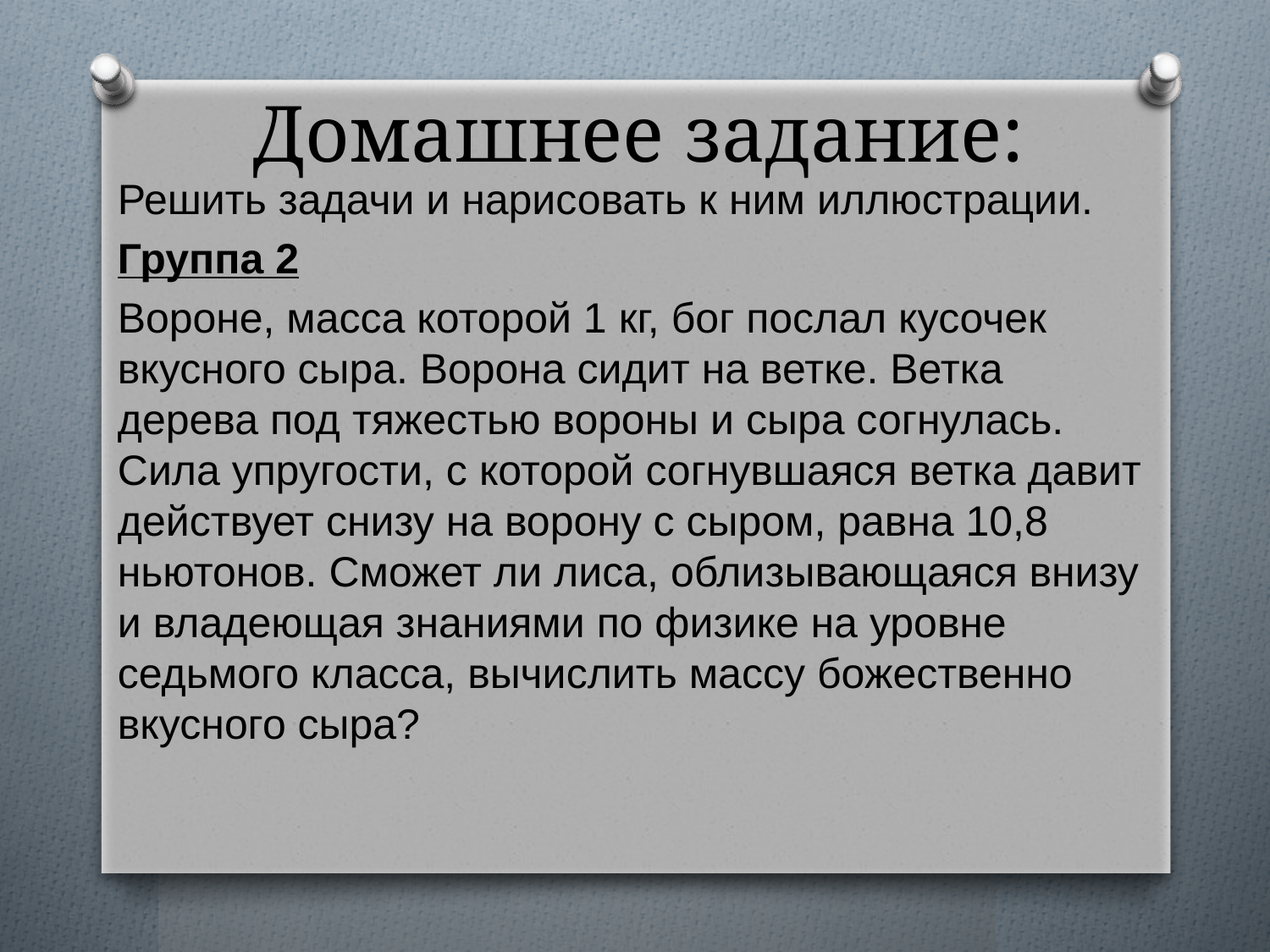

# Домашнее задание:
Решить задачи и нарисовать к ним иллюстрации.
Группа 2
Вороне, масса которой 1 кг, бог послал кусочек вкусного сыра. Ворона сидит на ветке. Ветка дерева под тяжестью вороны и сыра согнулась. Сила упругости, с которой согнувшаяся ветка давит действует снизу на ворону с сыром, равна 10,8 ньютонов. Сможет ли лиса, облизывающаяся внизу и владеющая знаниями по физике на уровне седьмого класса, вычислить массу божественно вкусного сыра?